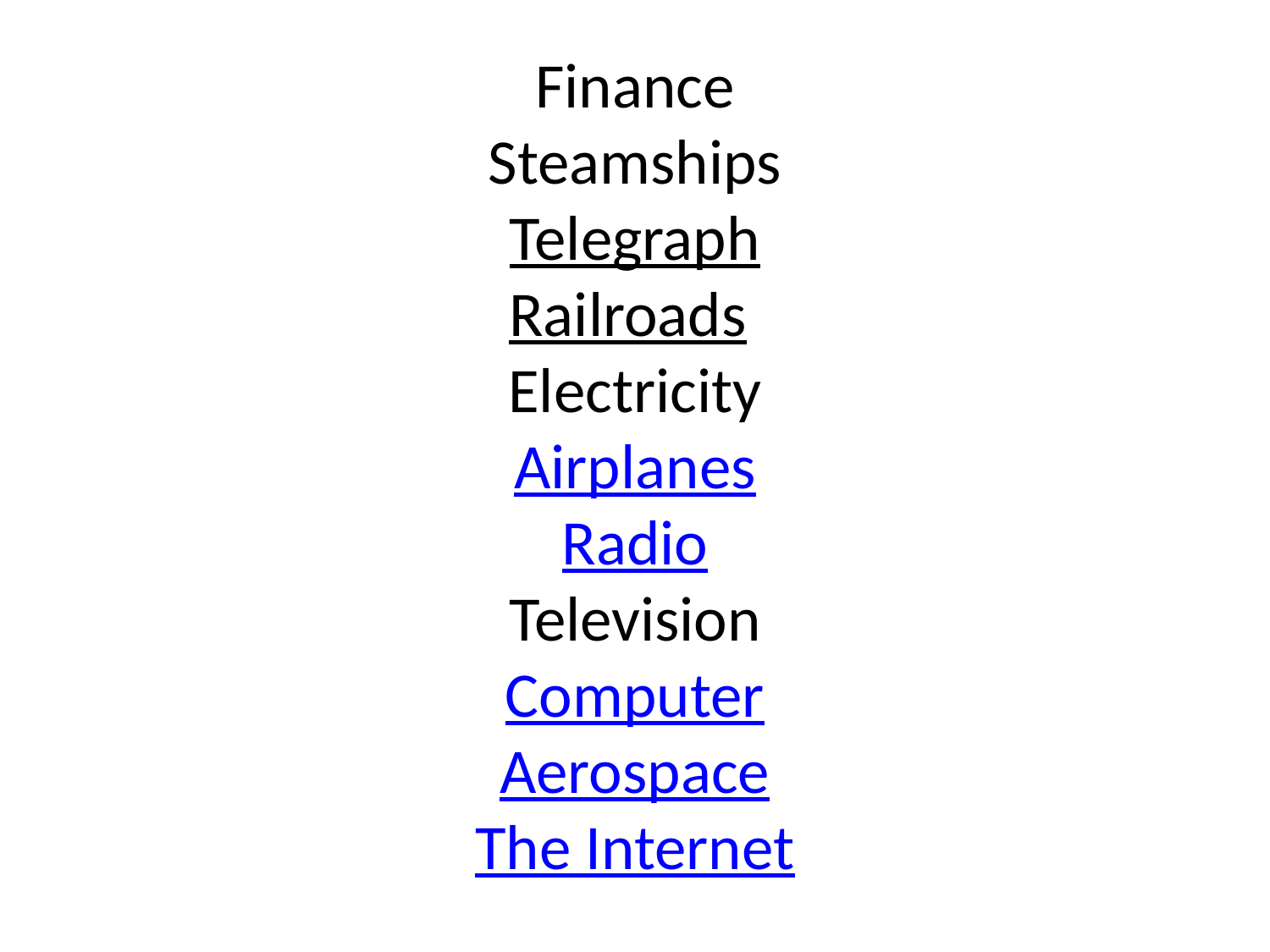

# Finance Steamships Telegraph Railroads Electricity Airplanes Radio Television Computer Aerospace The Internet